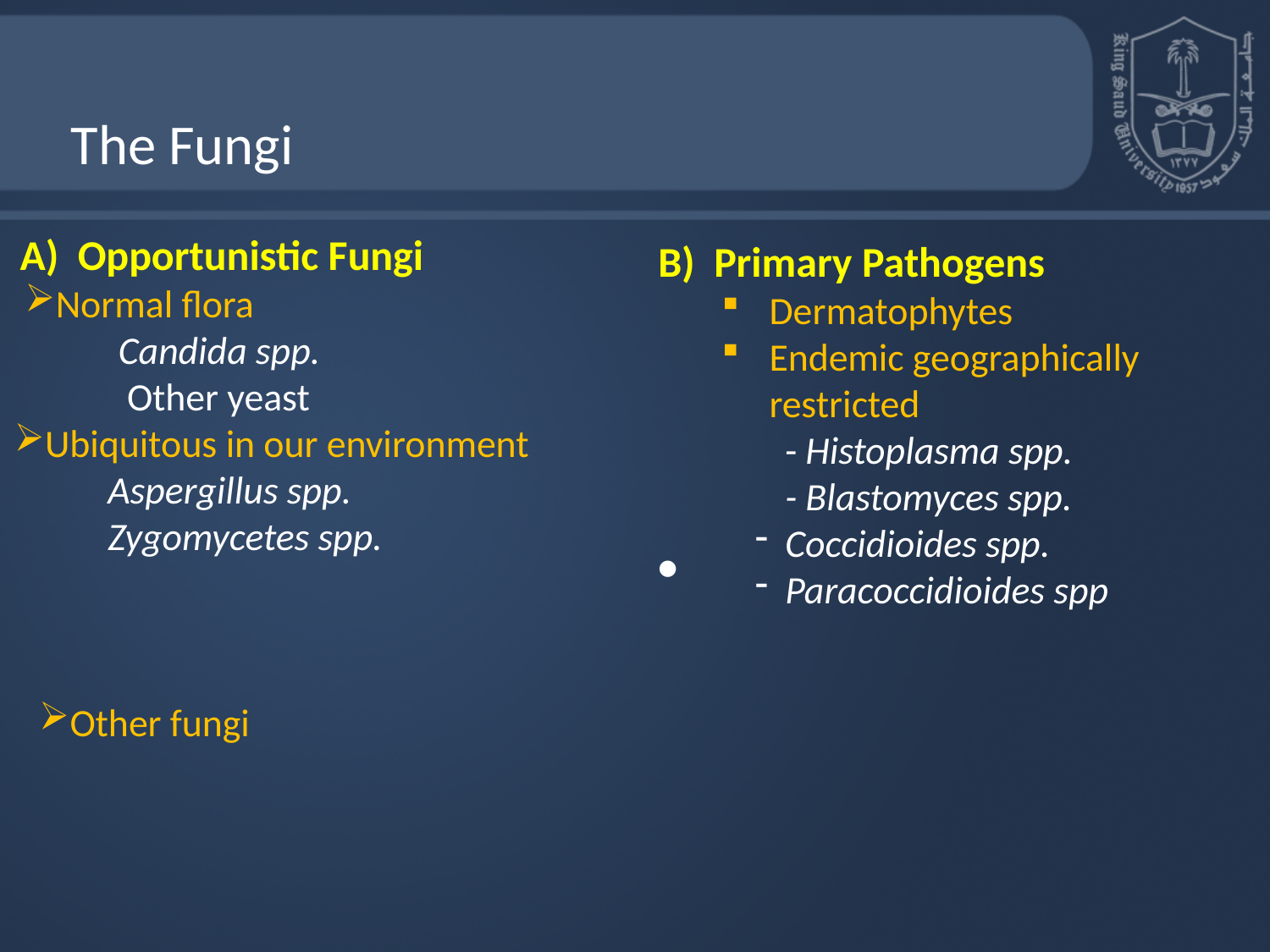

The Fungi

B)  Primary Pathogens
Dermatophytes
Endemic geographically restricted
- Histoplasma spp.
- Blastomyces spp.
Coccidioides spp.
Paracoccidioides spp

   A)  Opportunistic Fungi
Normal flora
Candida spp.
 Other yeast

Ubiquitous in our environment
Aspergillus spp.
Zygomycetes spp.
•
Other fungi